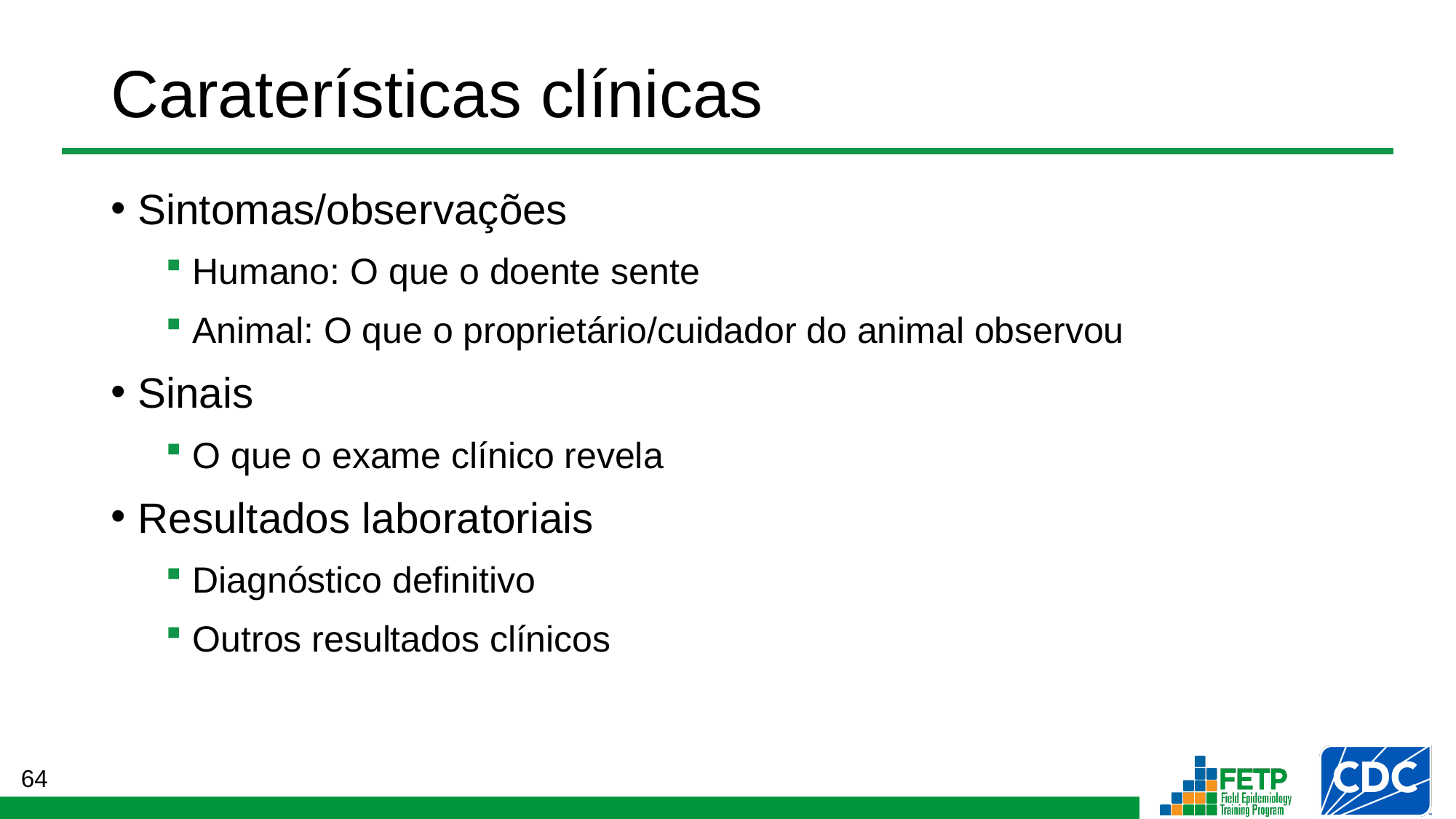

# Caraterísticas clínicas
Sintomas/observações
Humano: O que o doente sente
Animal: O que o proprietário/cuidador do animal observou
Sinais
O que o exame clínico revela
Resultados laboratoriais
Diagnóstico definitivo
Outros resultados clínicos